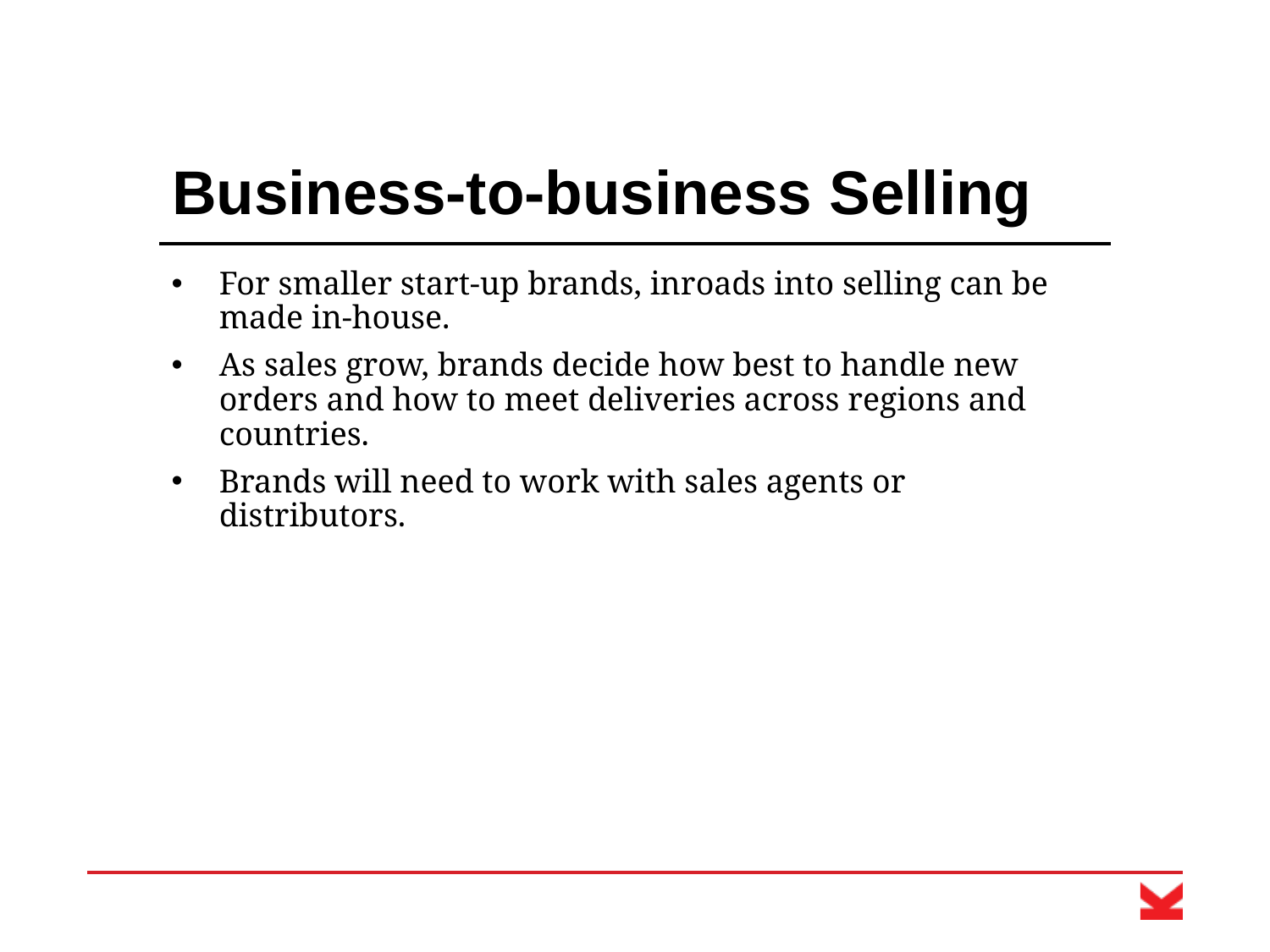

# Business-to-business Selling
For smaller start-up brands, inroads into selling can be made in-house.
As sales grow, brands decide how best to handle new orders and how to meet deliveries across regions and countries.
Brands will need to work with sales agents or distributors.